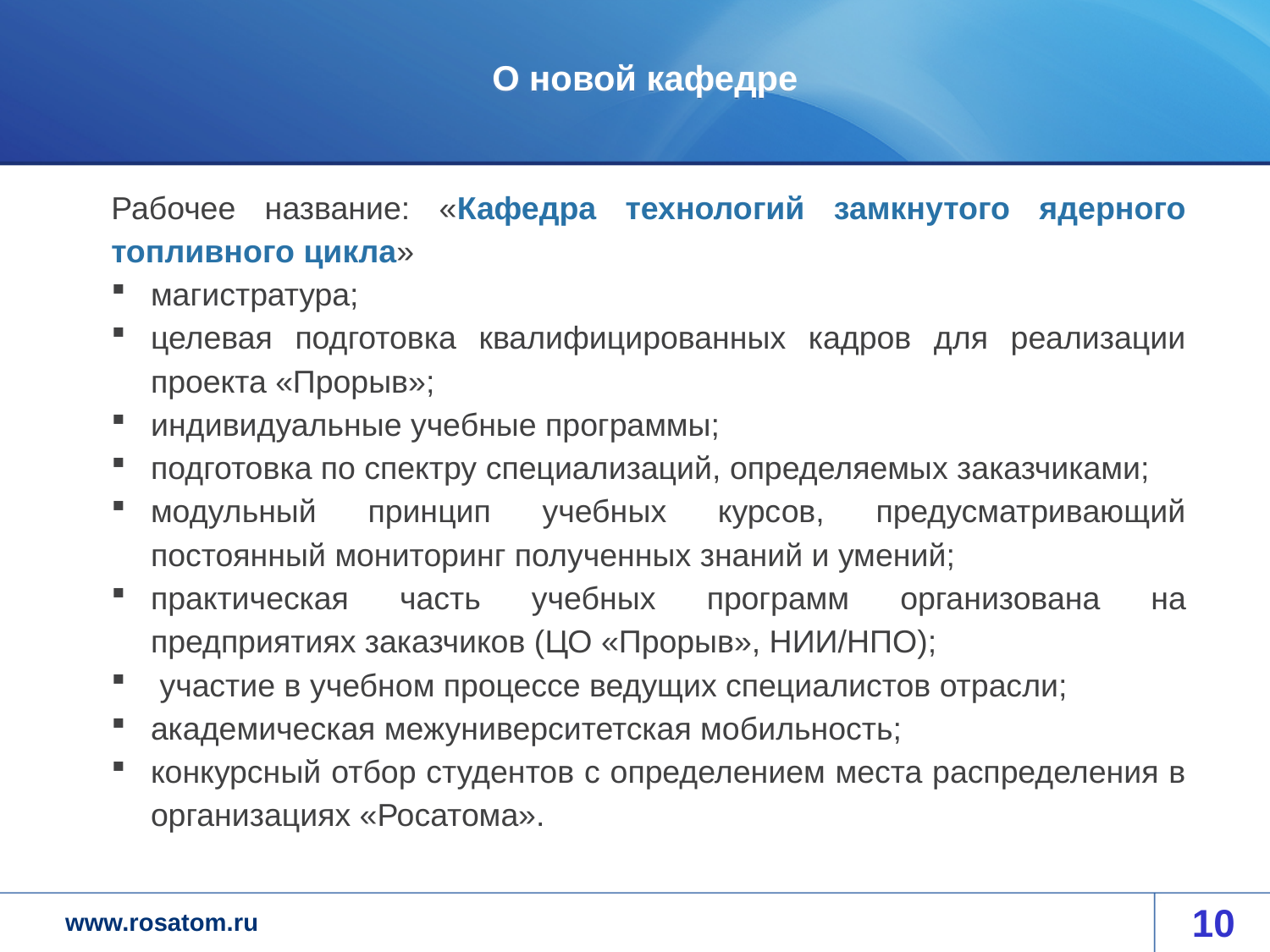

# О новой кафедре
Рабочее название: «Кафедра технологий замкнутого ядерного топливного цикла»
магистратура;
целевая подготовка квалифицированных кадров для реализации проекта «Прорыв»;
индивидуальные учебные программы;
подготовка по спектру специализаций, определяемых заказчиками;
модульный принцип учебных курсов, предусматривающий постоянный мониторинг полученных знаний и умений;
практическая часть учебных программ организована на предприятиях заказчиков (ЦО «Прорыв», НИИ/НПО);
 участие в учебном процессе ведущих специалистов отрасли;
академическая межуниверситетская мобильность;
конкурсный отбор студентов с определением места распределения в организациях «Росатома».
10